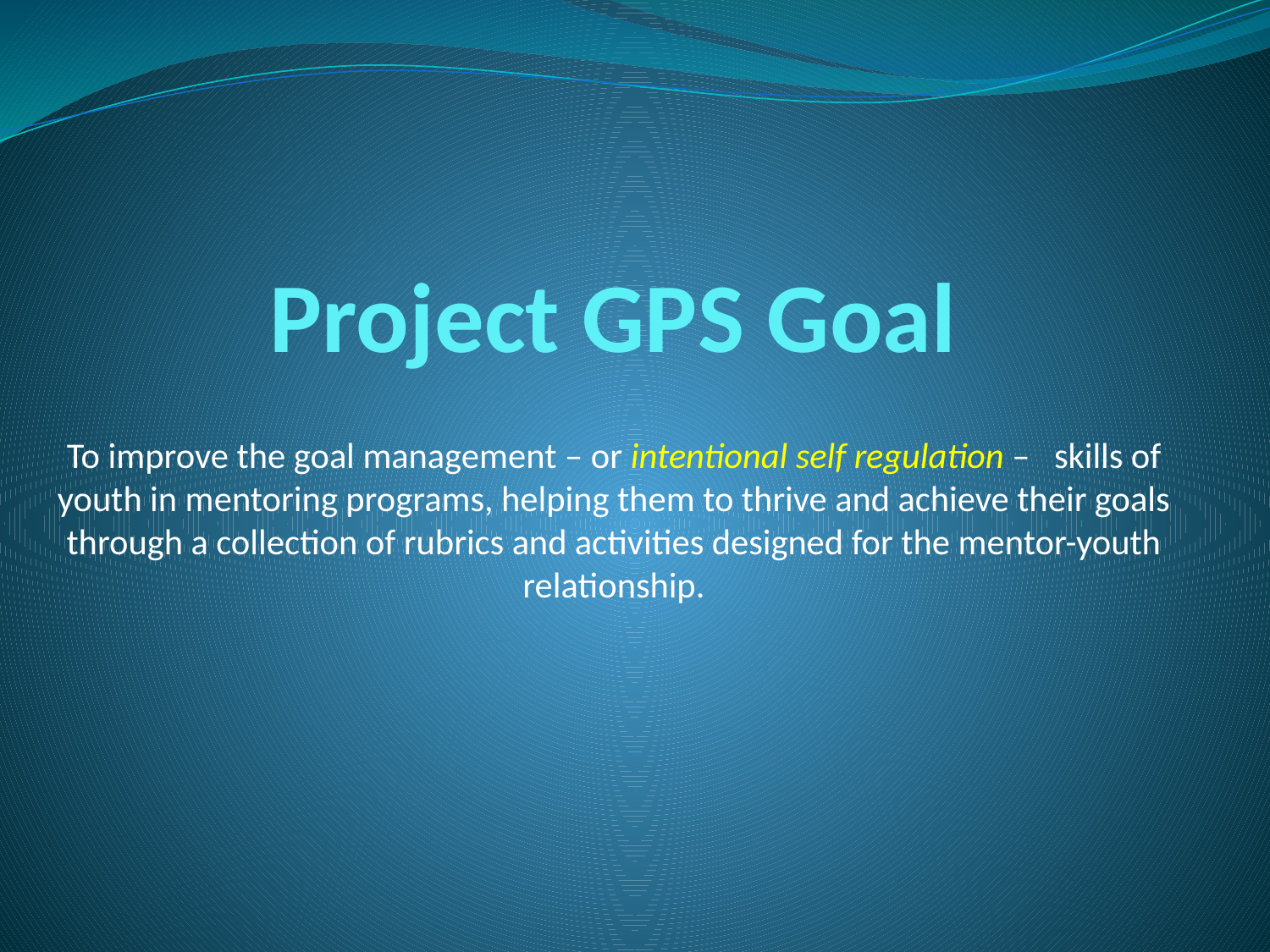

# Project GPS Goal

To improve the goal management – or intentional self regulation –   skills of youth in mentoring programs, helping them to thrive and achieve their goals through a collection of rubrics and activities designed for the mentor-youth relationship.